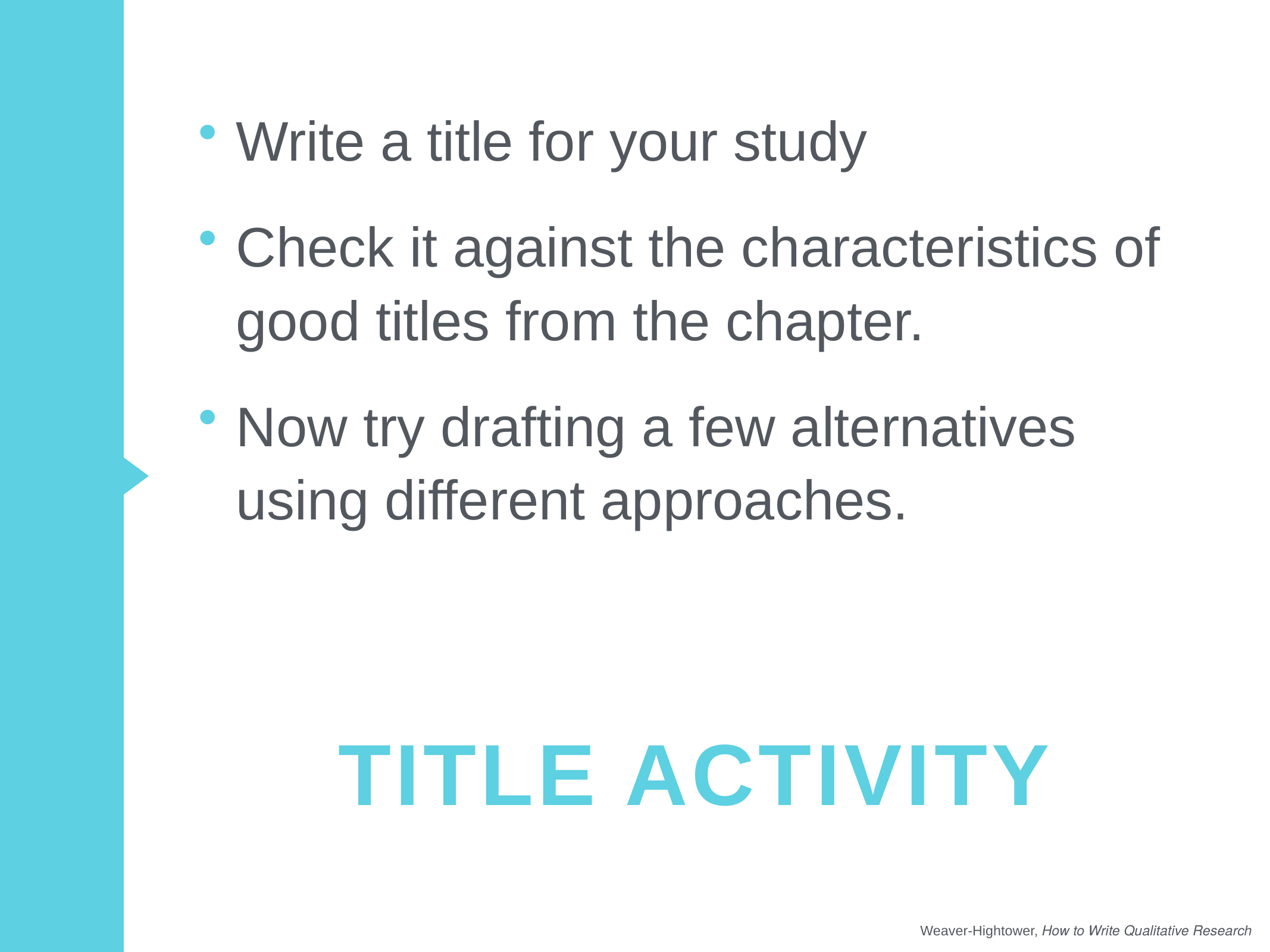

Write a title for your study
Check it against the characteristics of good titles from the chapter.
Now try drafting a few alternatives using different approaches.
# Title Activity